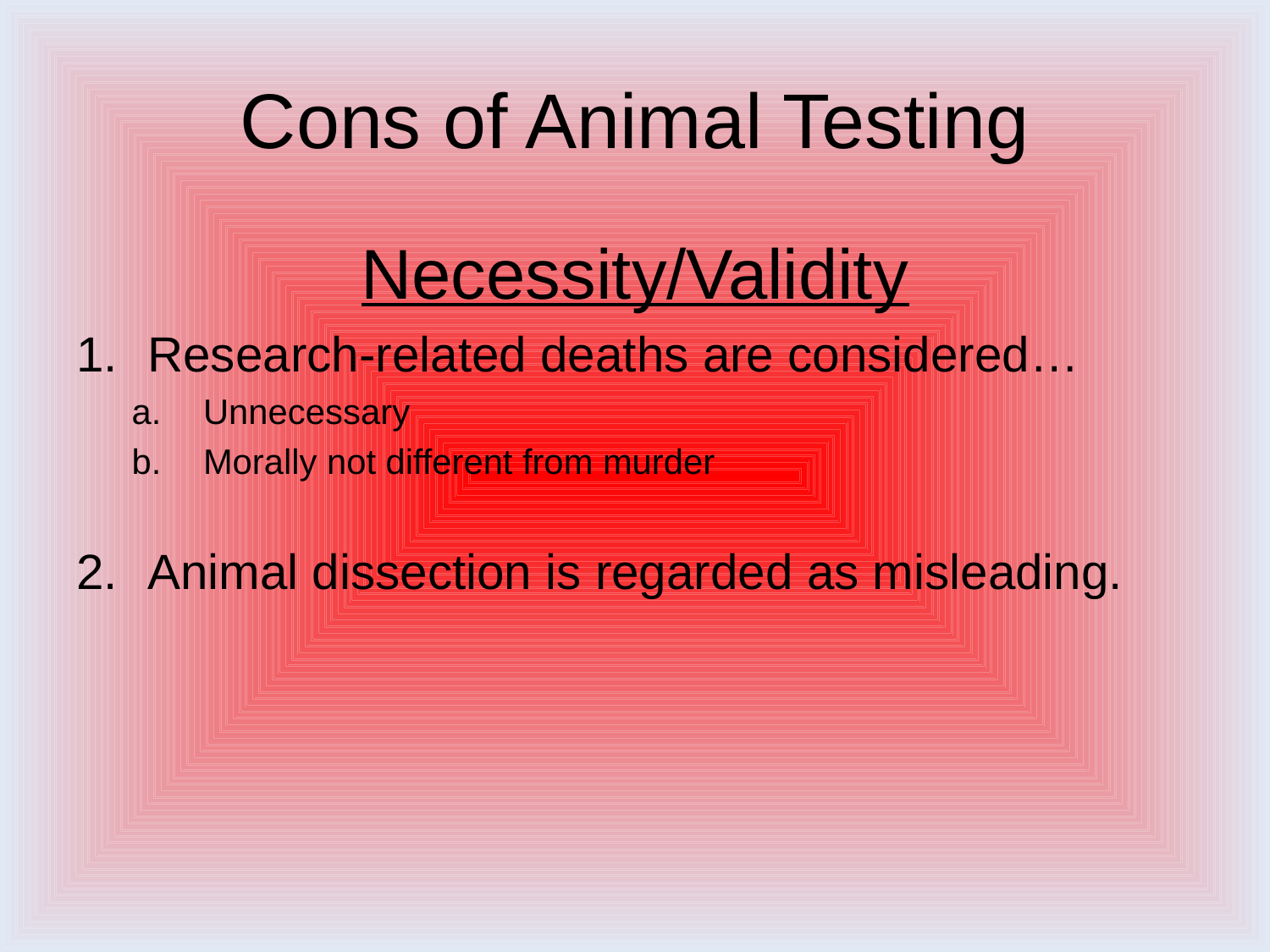

# Cons of Animal Testing
Necessity/Validity
Research-related deaths are considered…
Unnecessary
Morally not different from murder

2.	Animal dissection is regarded as misleading.